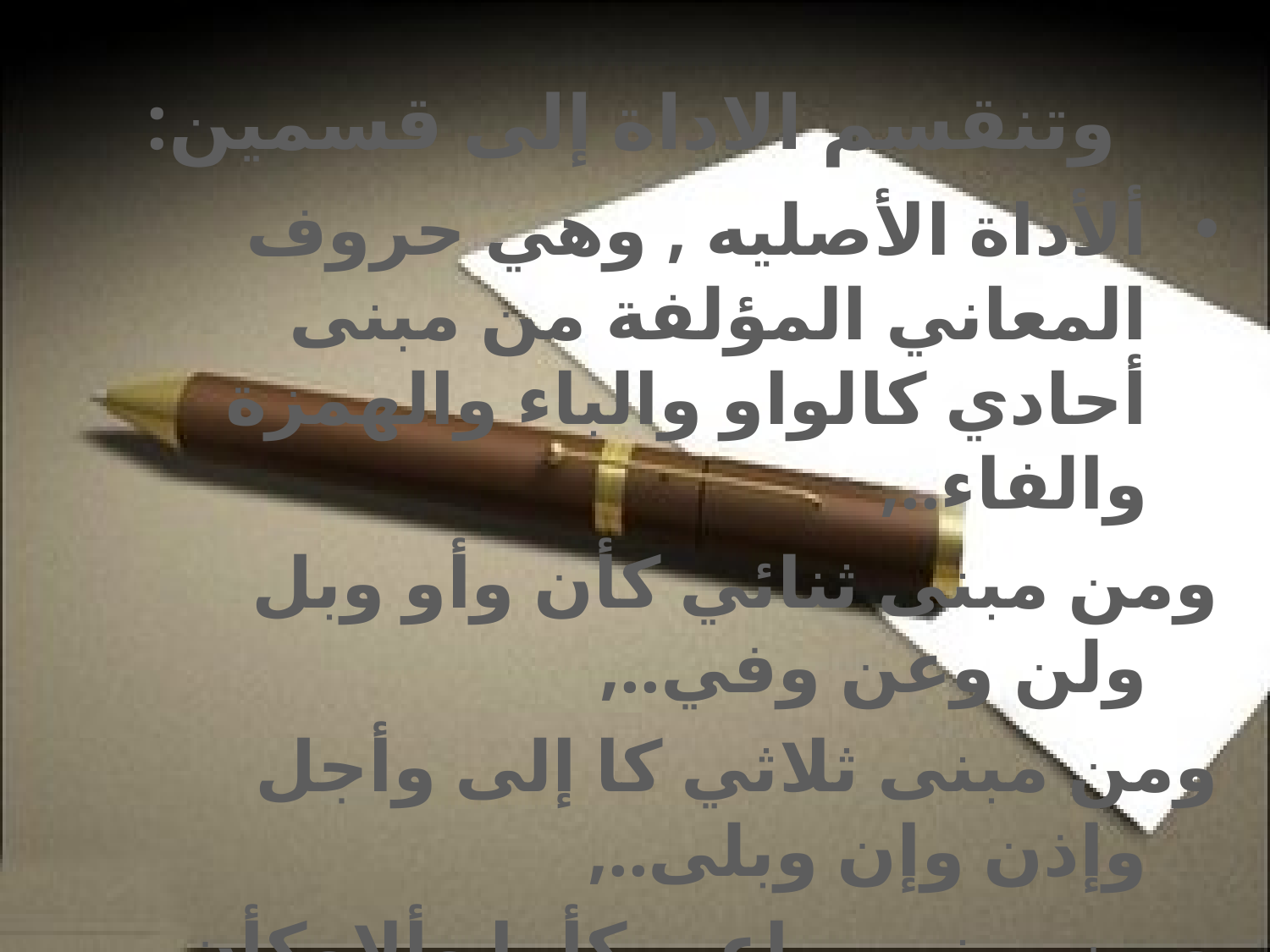

وتنقسم الاداة إلى قسمين:
ألأداة الأصليه , وهي حروف المعاني المؤلفة من مبنى أحادي كالواو والباء والهمزة والفاء..,
ومن مبنى ثنائي كأن وأو وبل ولن وعن وفي..,
ومن مبنى ثلاثي كا إلى وأجل وإذن وإن وبلى..,
ومن مبنى رباعي كأما وألاوكأن وحتى ولعل ولولا..,
ومن مبنى خماسي نحو لكن.